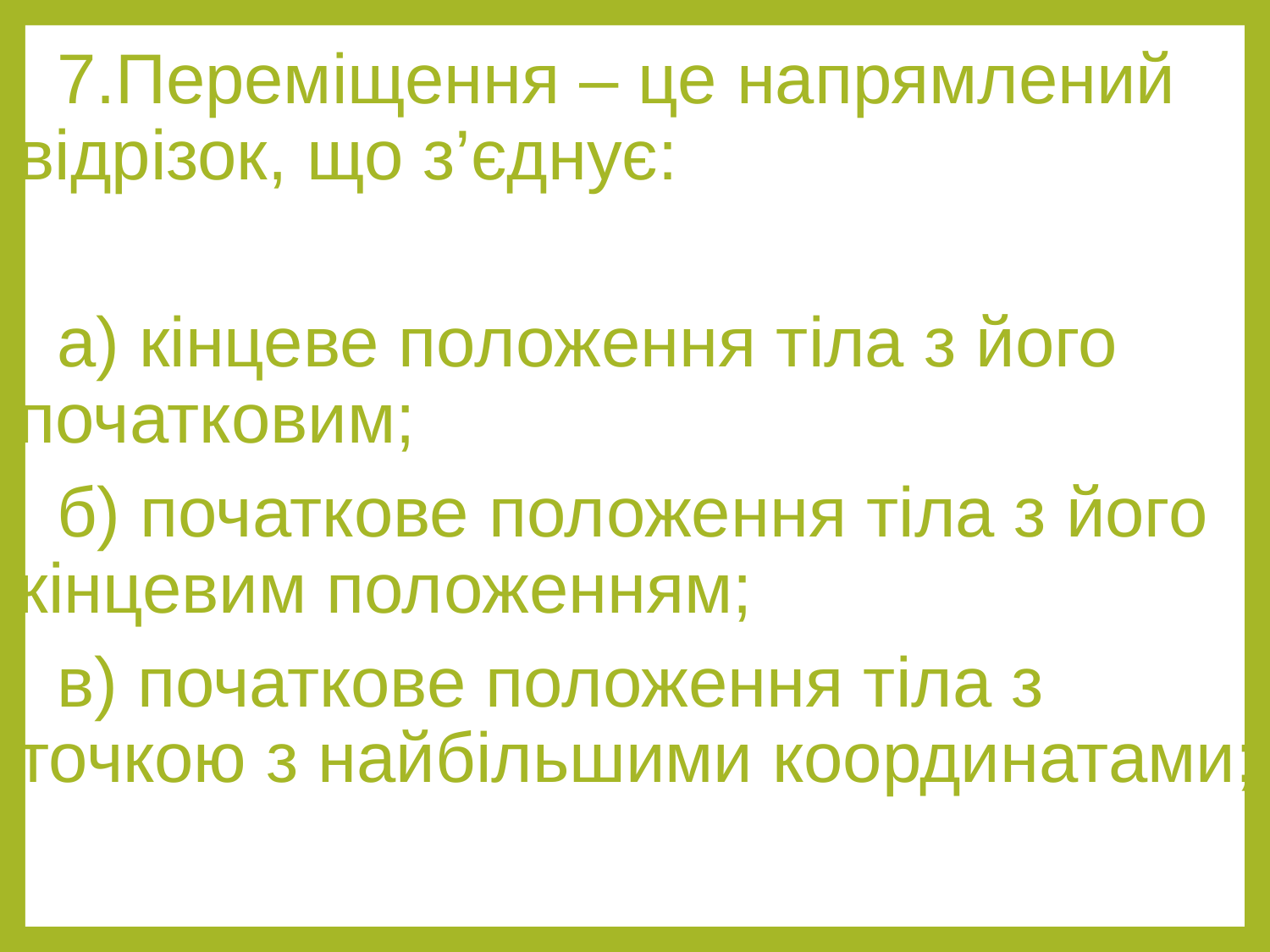

7.Переміщення – це напрямлений відрізок, що з’єднує:

  а) кінцеве положення тіла з його початковим;
  б) початкове положення тіла з його кінцевим положенням;
  в) початкове положення тіла з точкою з найбільшими координатами;